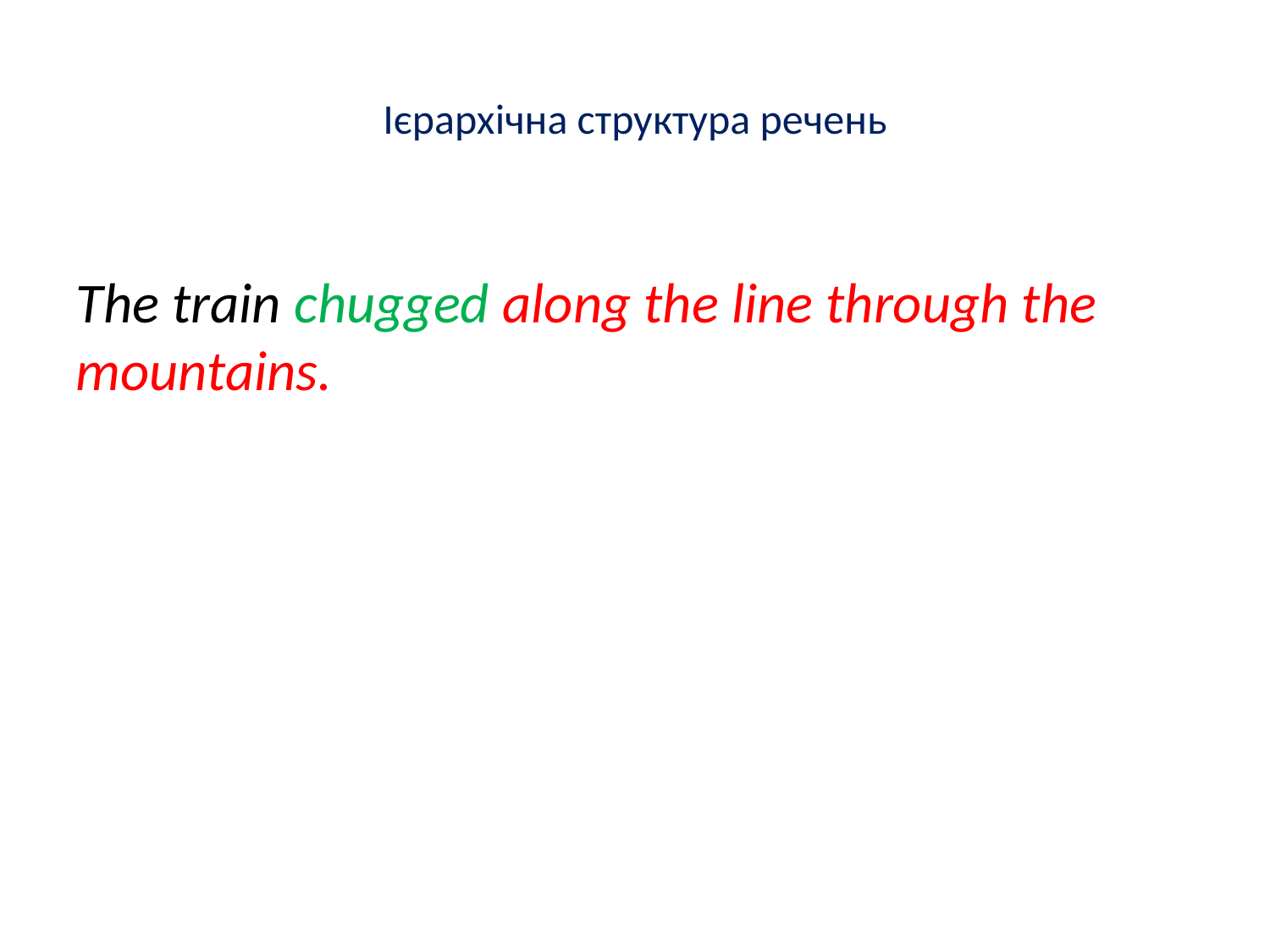

Ієрархічна структура речень

The train chugged along the line through the mountains.